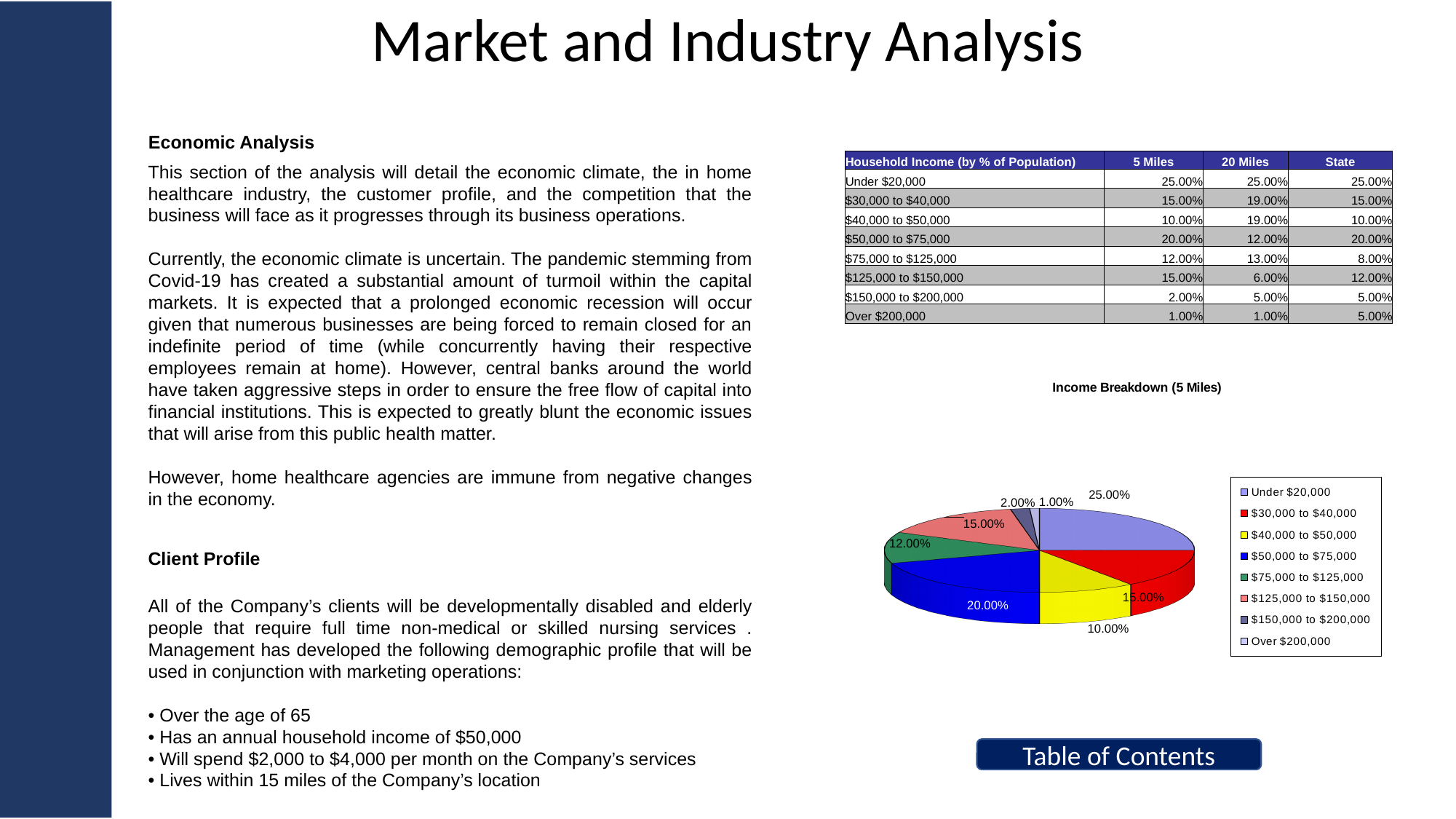

# Market and Industry Analysis

Economic Analysis
| Household Income (by % of Population) | 5 Miles | 20 Miles | State |
| --- | --- | --- | --- |
| Under $20,000 | 25.00% | 25.00% | 25.00% |
| $30,000 to $40,000 | 15.00% | 19.00% | 15.00% |
| $40,000 to $50,000 | 10.00% | 19.00% | 10.00% |
| $50,000 to $75,000 | 20.00% | 12.00% | 20.00% |
| $75,000 to $125,000 | 12.00% | 13.00% | 8.00% |
| $125,000 to $150,000 | 15.00% | 6.00% | 12.00% |
| $150,000 to $200,000 | 2.00% | 5.00% | 5.00% |
| Over $200,000 | 1.00% | 1.00% | 5.00% |
This section of the analysis will detail the economic climate, the in home healthcare industry, the customer profile, and the competition that the business will face as it progresses through its business operations.

Currently, the economic climate is uncertain. The pandemic stemming from Covid-19 has created a substantial amount of turmoil within the capital markets. It is expected that a prolonged economic recession will occur given that numerous businesses are being forced to remain closed for an indefinite period of time (while concurrently having their respective employees remain at home). However, central banks around the world have taken aggressive steps in order to ensure the free flow of capital into financial institutions. This is expected to greatly blunt the economic issues that will arise from this public health matter.

However, home healthcare agencies are immune from negative changes in the economy.

[unsupported chart]

Client Profile
All of the Company’s clients will be developmentally disabled and elderly people that require full time non-medical or skilled nursing services . Management has developed the following demographic profile that will be used in conjunction with marketing operations:

• Over the age of 65
• Has an annual household income of $50,000
• Will spend $2,000 to $4,000 per month on the Company’s services
• Lives within 15 miles of the Company’s location
Table of Contents